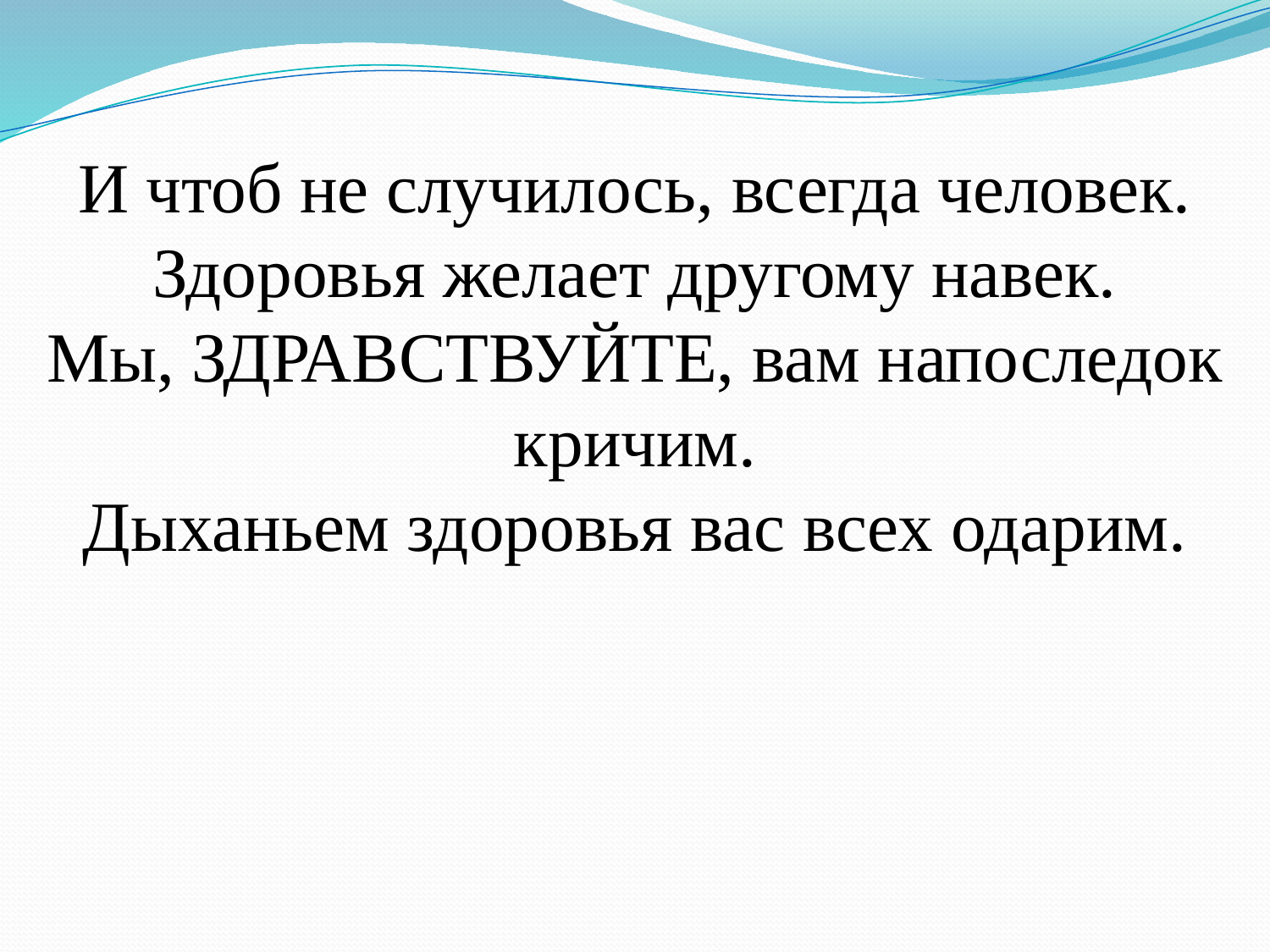

И чтоб не случилось, всегда человек.
Здоровья желает другому навек.
Мы, ЗДРАВСТВУЙТЕ, вам напоследок кричим.
Дыханьем здоровья вас всех одарим.